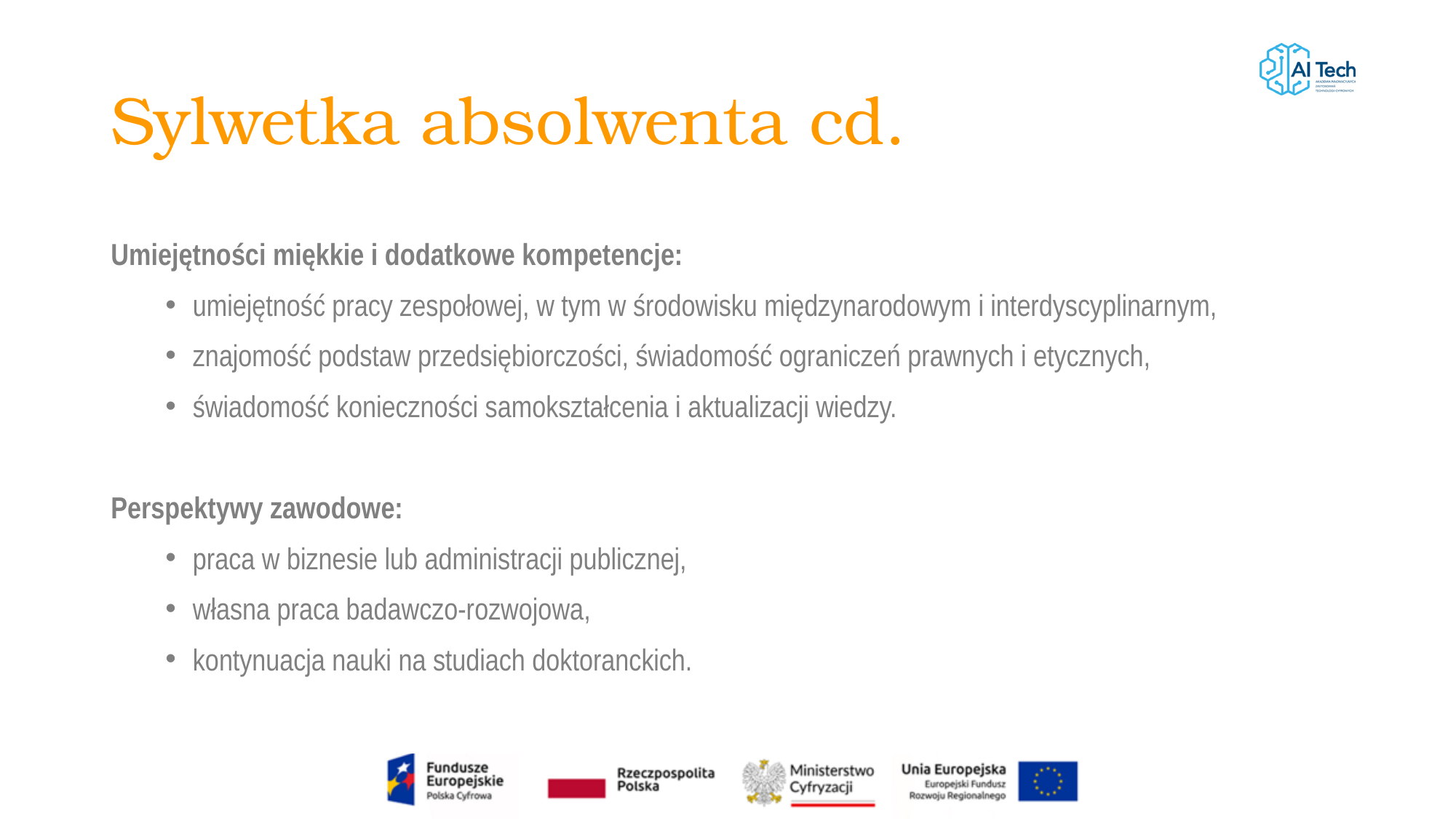

# Sylwetka absolwenta cd.
Umiejętności miękkie i dodatkowe kompetencje:
umiejętność pracy zespołowej, w tym w środowisku międzynarodowym i interdyscyplinarnym,
znajomość podstaw przedsiębiorczości, świadomość ograniczeń prawnych i etycznych,
świadomość konieczności samokształcenia i aktualizacji wiedzy.

Perspektywy zawodowe:
praca w biznesie lub administracji publicznej,
własna praca badawczo-rozwojowa,
kontynuacja nauki na studiach doktoranckich.